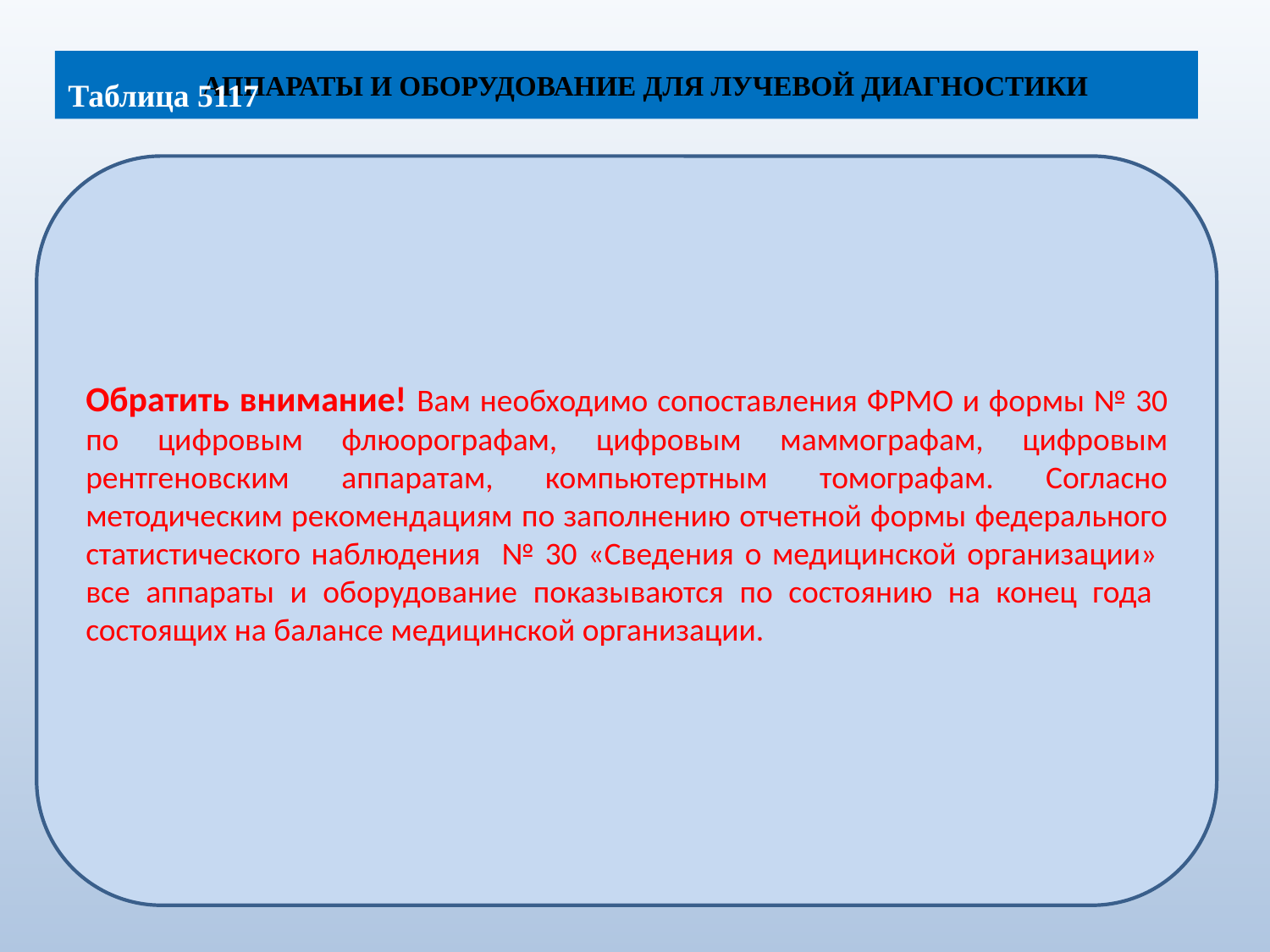

# Аппараты и оборудование для лучевой диагностики
Таблица 5117
Обратить внимание! Вам необходимо сопоставления ФРМО и формы № 30 по цифровым флюорографам, цифровым маммографам, цифровым рентгеновским аппаратам, компьютертным томографам. Согласно методическим рекомендациям по заполнению отчетной формы федерального статистического наблюдения  № 30 «Сведения о медицинской организации»  все аппараты и оборудование показываются по состоянию на конец года  состоящих на балансе медицинской организации.